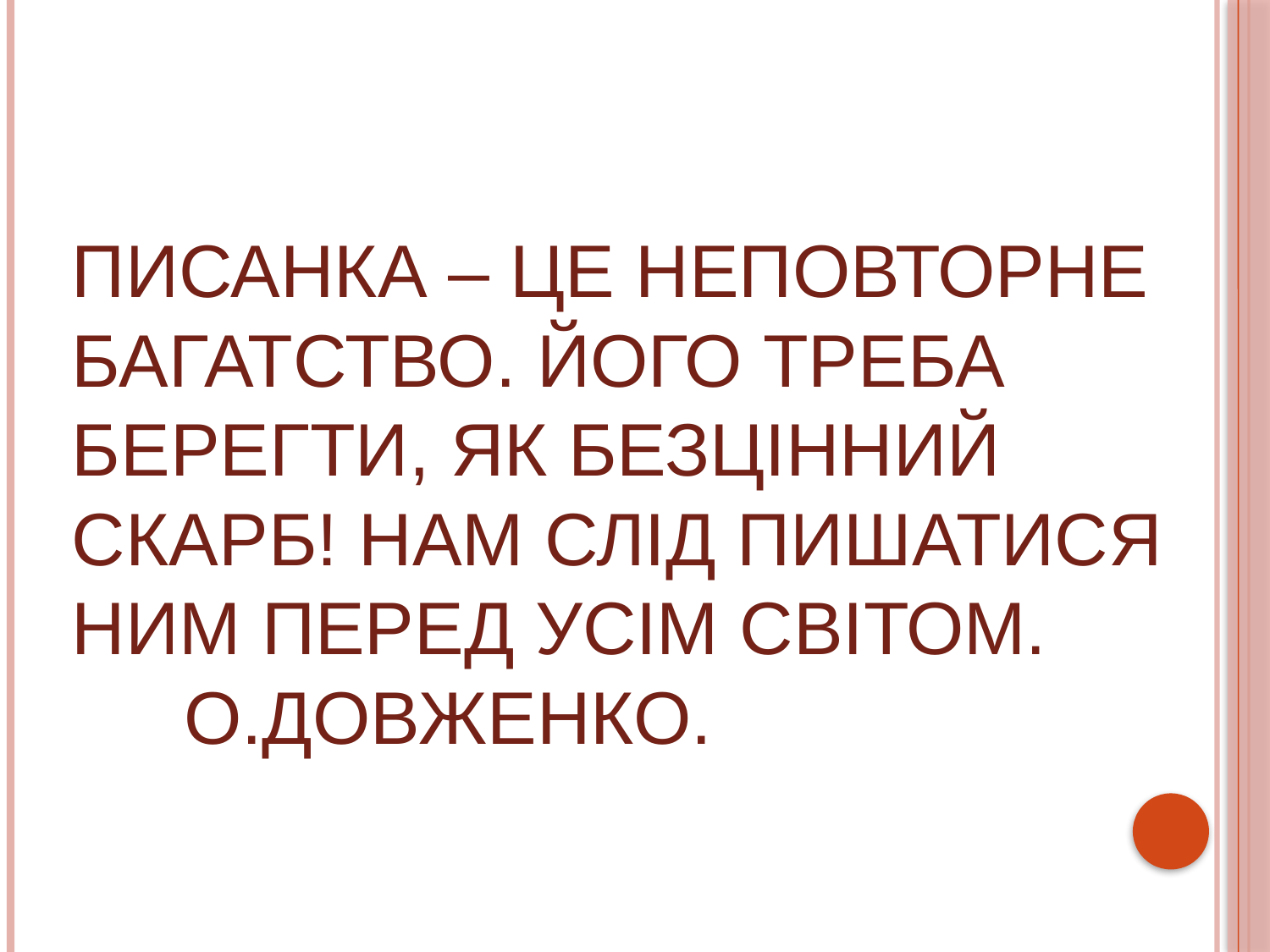

# Писанка – це неповторне багатство. Його треба берегти, як безцінний скарб! Нам слід пишатися ним перед усім світом. О.Довженко.